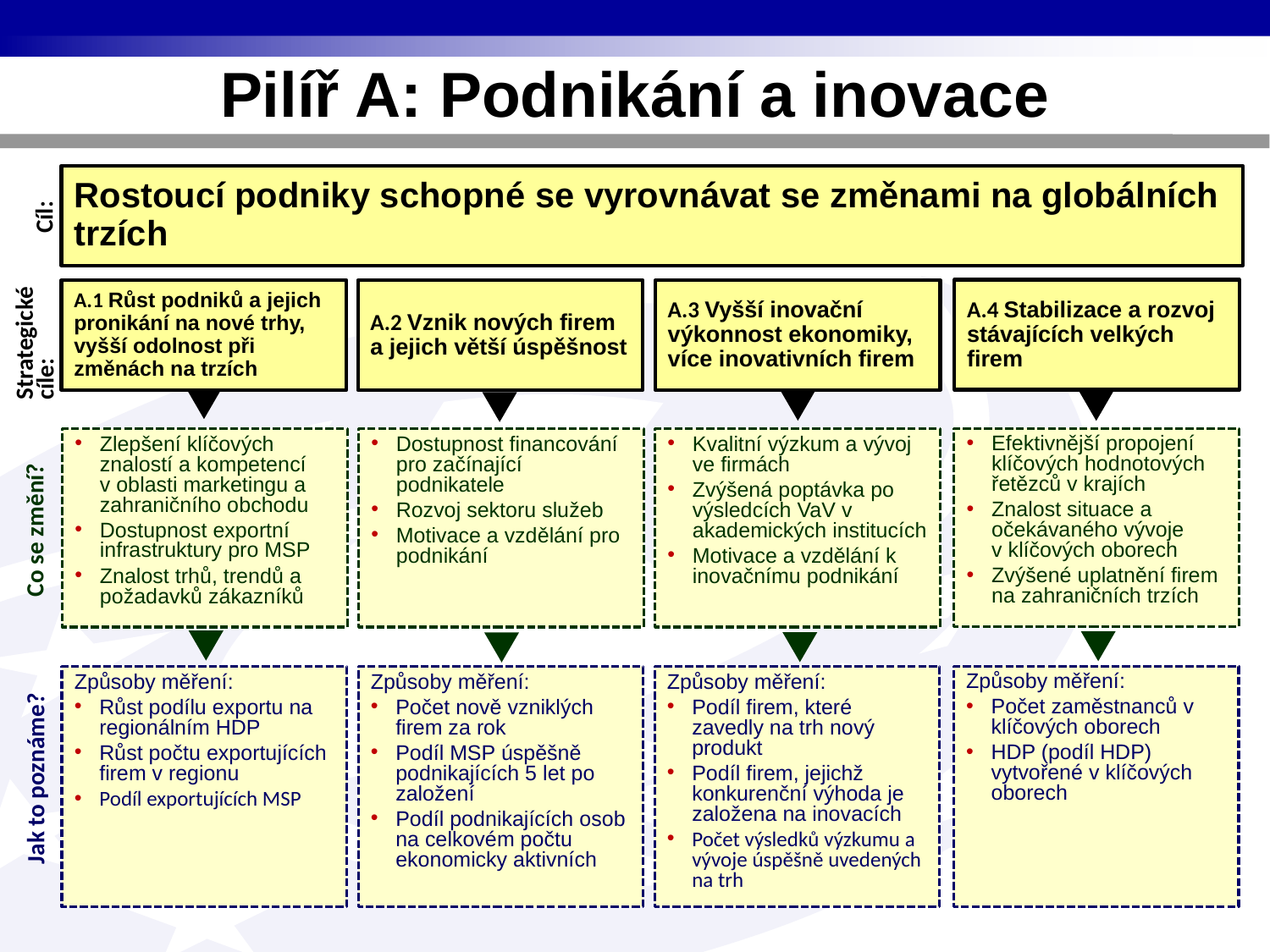

# Pilíř A: Podnikání a inovace

Rostoucí podniky schopné se vyrovnávat se změnami na globálních trzích
Cíl:
A.4 Stabilizace a rozvoj stávajících velkých firem
A.1 Růst podniků a jejich pronikání na nové trhy, vyšší odolnost při
změnách na trzích
A.2 Vznik nových firem
a jejich větší úspěšnost
A.3 Vyšší inovační výkonnost ekonomiky,
více inovativních firem
Strategické
cíle:

Efektivnější propojení klíčových hodnotových řetězců v krajích
Znalost situace a očekávaného vývoje v klíčových oborech
Zvýšené uplatnění firem na zahraničních trzích
Zlepšení klíčových znalostí a kompetencí v oblasti marketingu a zahraničního obchodu
Dostupnost exportní infrastruktury pro MSP
Znalost trhů, trendů a požadavků zákazníků
Dostupnost financování pro začínající podnikatele
Rozvoj sektoru služeb
Motivace a vzdělání pro podnikání

Kvalitní výzkum a vývoj ve firmách
Zvýšená poptávka po výsledcích VaV v akademických institucích
Motivace a vzdělání k inovačnímu podnikání
Co se změní?

Způsoby měření:
Počet zaměstnanců v klíčových oborech
HDP (podíl HDP) vytvořené v klíčových oborech
Způsoby měření:
Růst podílu exportu na regionálním HDP
Růst počtu exportujících firem v regionu
Podíl exportujících MSP
Způsoby měření:
Počet nově vzniklých firem za rok
Podíl MSP úspěšně podnikajících 5 let po založení
Podíl podnikajících osob na celkovém počtu ekonomicky aktivních

Způsoby měření:
Podíl firem, které zavedly na trh nový produkt
Podíl firem, jejichž konkurenční výhoda je založena na inovacích
Počet výsledků výzkumu a vývoje úspěšně uvedených na trh
Jak to poznáme?